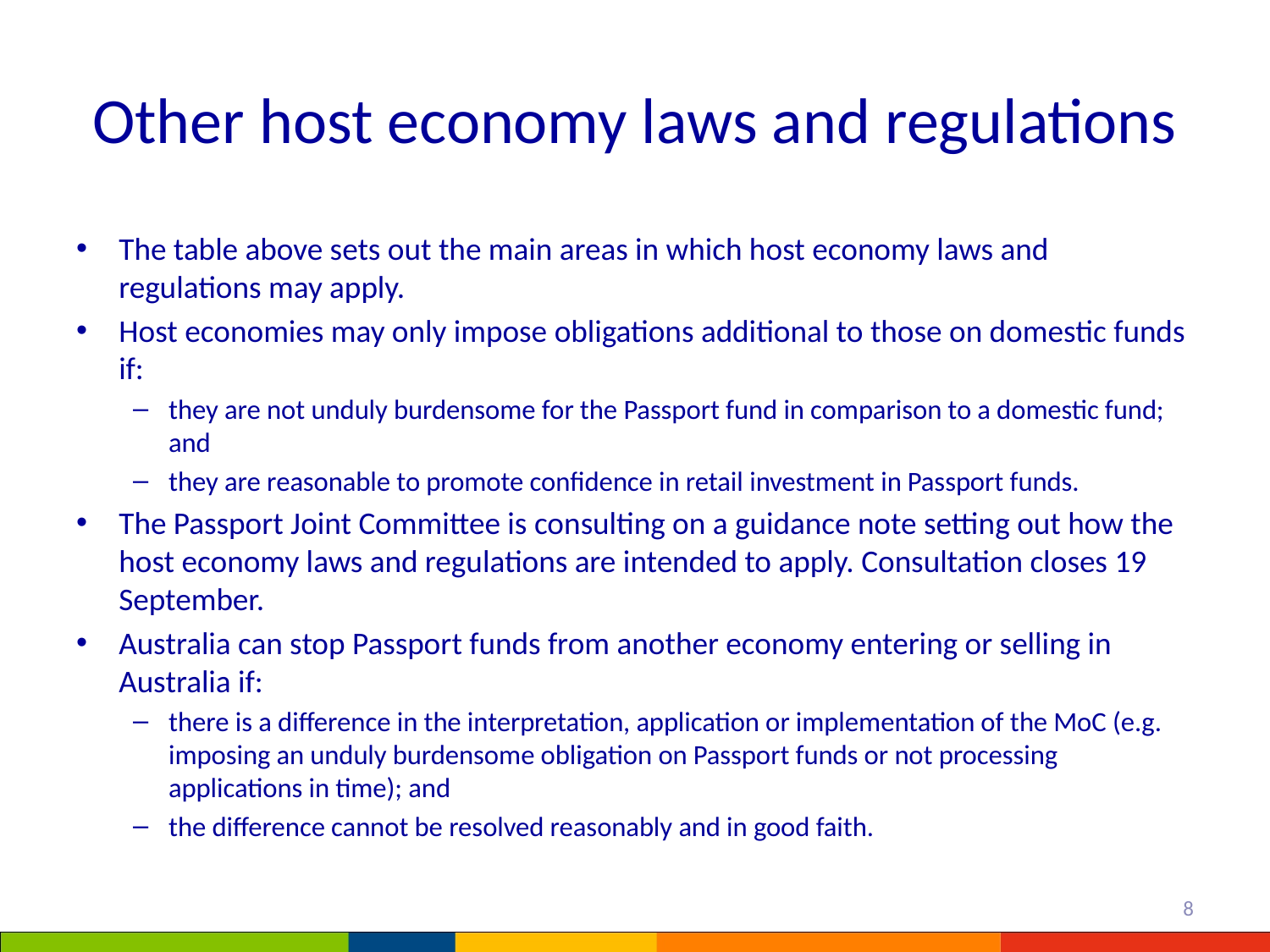

# Other host economy laws and regulations
The table above sets out the main areas in which host economy laws and regulations may apply.
Host economies may only impose obligations additional to those on domestic funds if:
they are not unduly burdensome for the Passport fund in comparison to a domestic fund; and
they are reasonable to promote confidence in retail investment in Passport funds.
The Passport Joint Committee is consulting on a guidance note setting out how the host economy laws and regulations are intended to apply. Consultation closes 19 September.
Australia can stop Passport funds from another economy entering or selling in Australia if:
there is a difference in the interpretation, application or implementation of the MoC (e.g. imposing an unduly burdensome obligation on Passport funds or not processing applications in time); and
the difference cannot be resolved reasonably and in good faith.
8